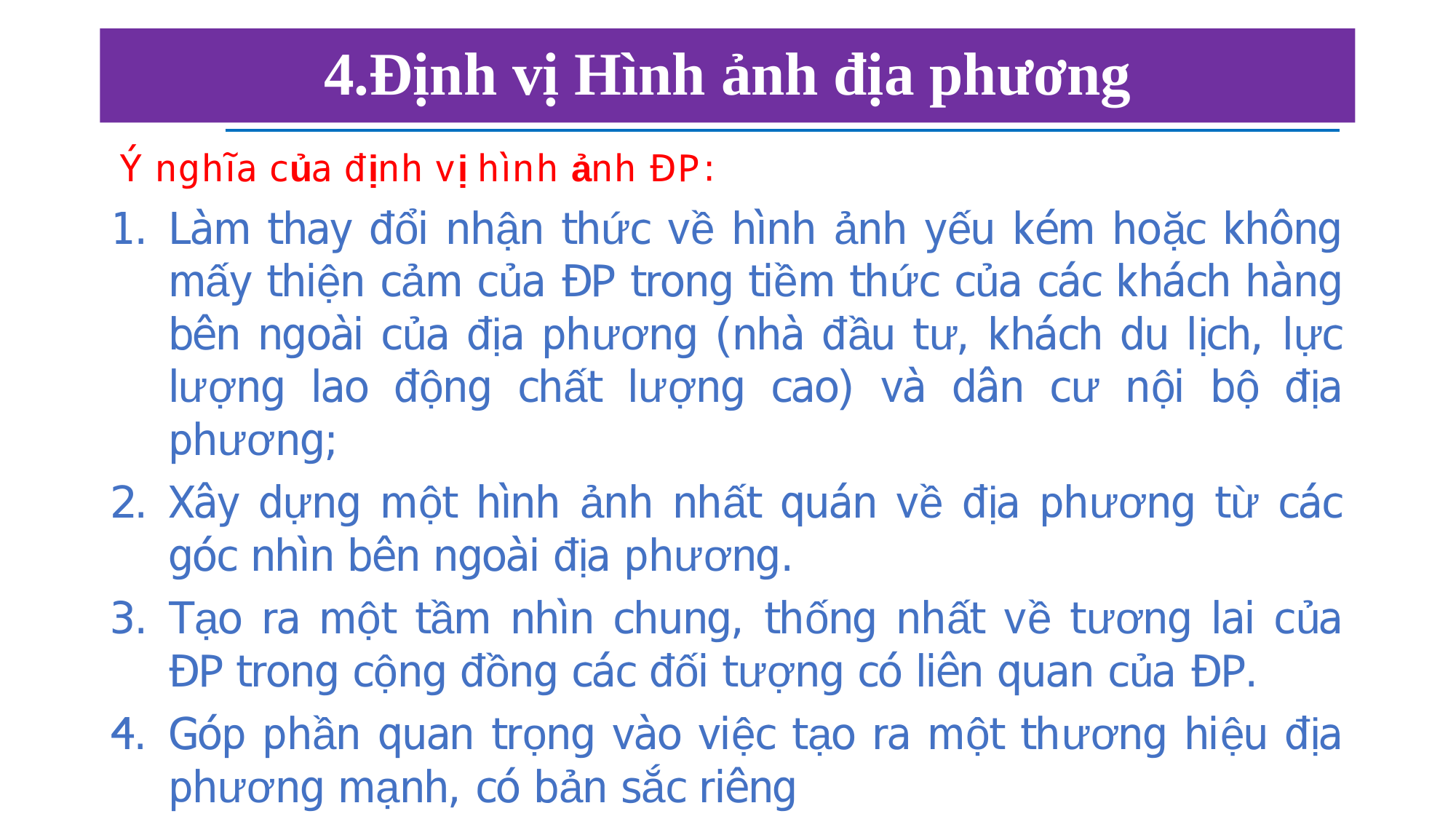

# 4.Định vị Hình ảnh địa phương
 Ý nghĩa của định vị hình ảnh ĐP:
Làm thay đổi nhận thức về hình ảnh yếu kém hoặc không mấy thiện cảm của ĐP trong tiềm thức của các khách hàng bên ngoài của địa phương (nhà đầu tư, khách du lịch, lực lượng lao động chất lượng cao) và dân cư nội bộ địa phương;
Xây dựng một hình ảnh nhất quán về địa phương từ các góc nhìn bên ngoài địa phương.
Tạo ra một tầm nhìn chung, thống nhất về tương lai của ĐP trong cộng đồng các đối tượng có liên quan của ĐP.
Góp phần quan trọng vào việc tạo ra một thương hiệu địa phương mạnh, có bản sắc riêng